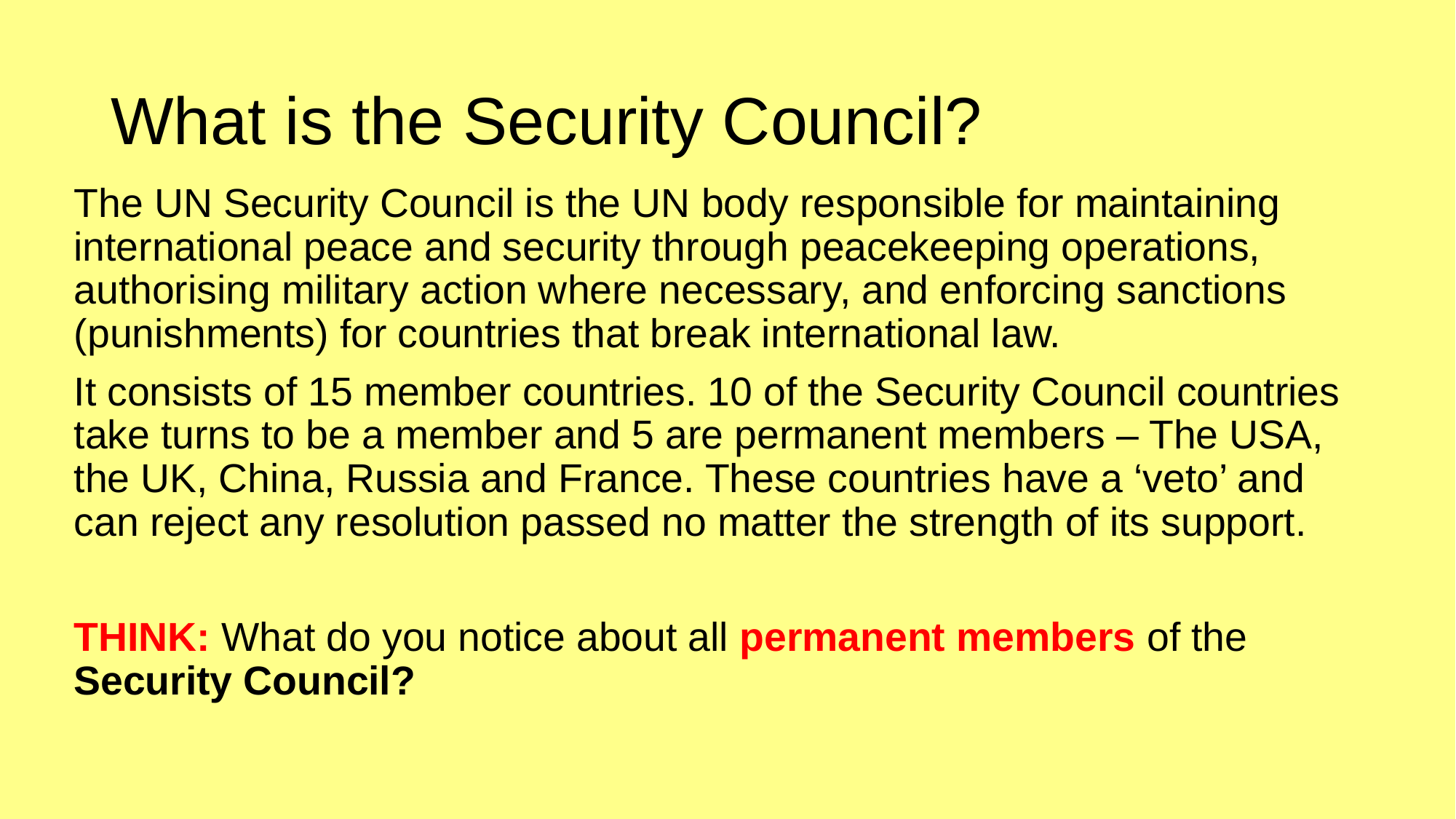

# What is the Security Council?
The UN Security Council is the UN body responsible for maintaining international peace and security through peacekeeping operations, authorising military action where necessary, and enforcing sanctions (punishments) for countries that break international law.
It consists of 15 member countries. 10 of the Security Council countries take turns to be a member and 5 are permanent members – The USA, the UK, China, Russia and France. These countries have a ‘veto’ and can reject any resolution passed no matter the strength of its support.

THINK: What do you notice about all permanent members of the Security Council?